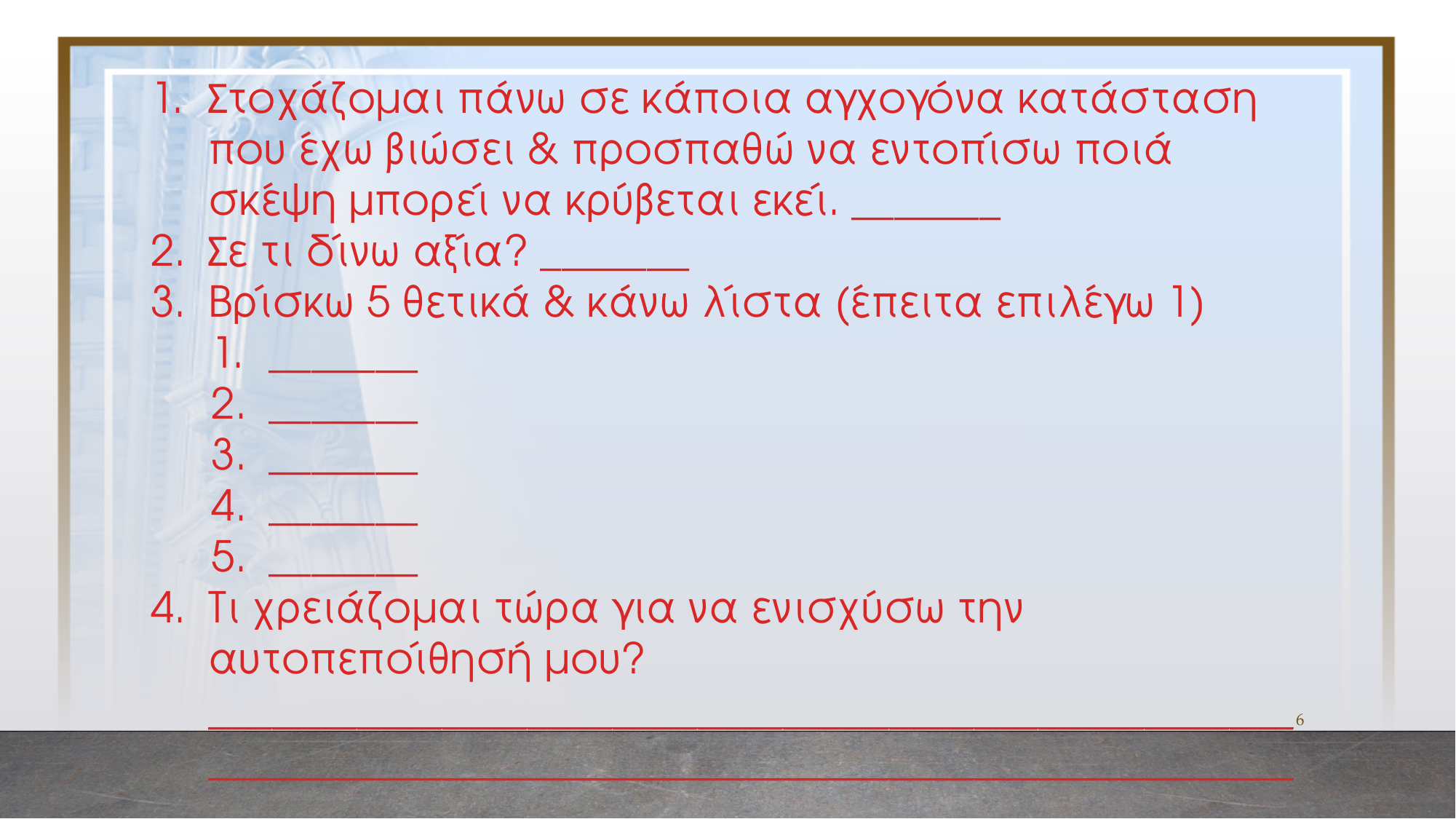

Στοχάζομαι πάνω σε κάποια αγχογόνα κατάσταση που έχω βιώσει & προσπαθώ να εντοπίσω ποιά σκέψη μπορεί να κρύβεται εκεί. _______
Σε τι δίνω αξία? _______
Βρίσκω 5 θετικά & κάνω λίστα (έπειτα επιλέγω 1)
_______
_______
_______
_______
_______
Τι χρειάζομαι τώρα για να ενισχύσω την αυτοπεποίθησή μου? ______________________________________________________________________________________________________
6